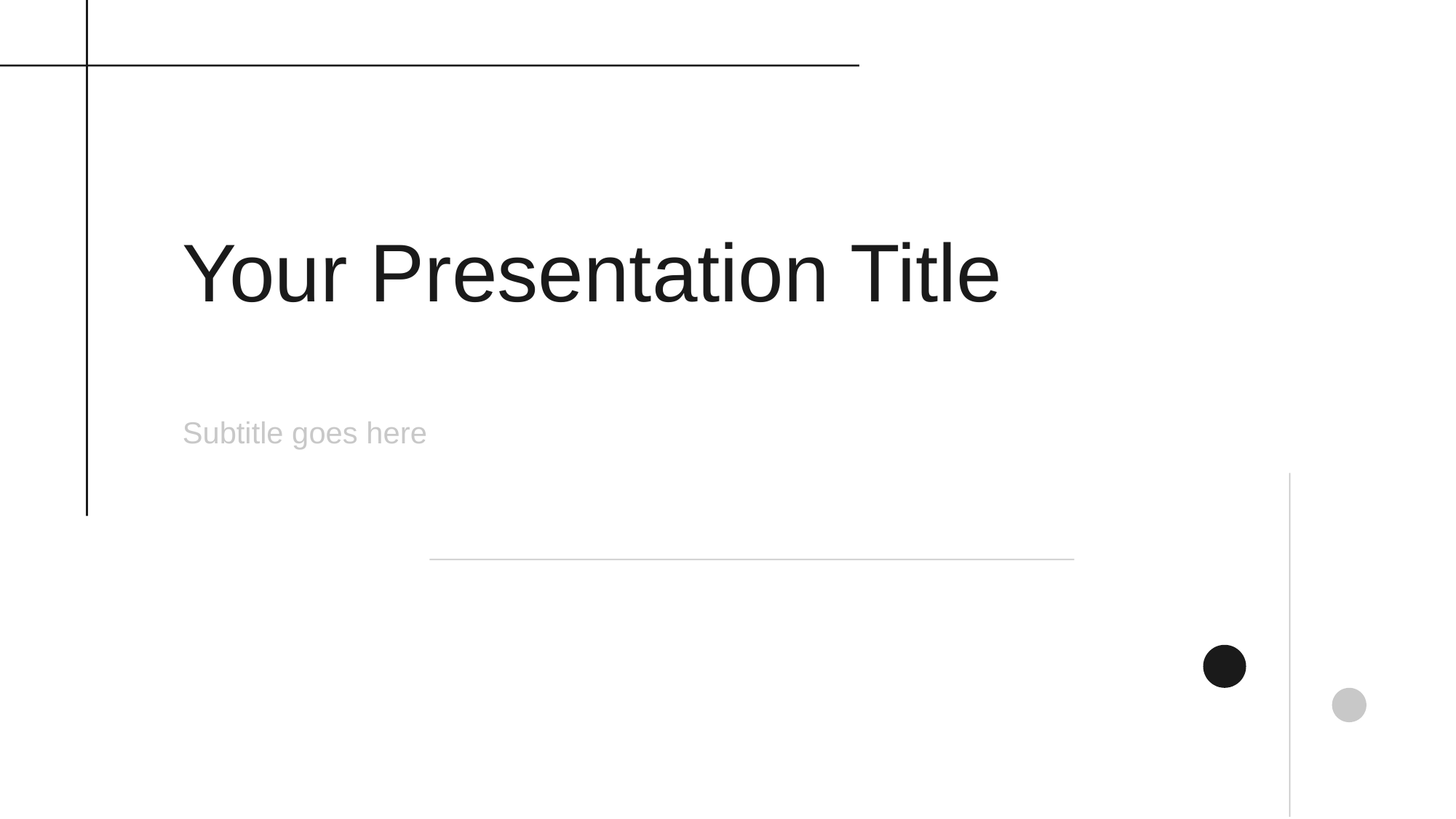

Satisfaction

The Big Idea
02
Your Presentation Title
Growth
3.2x
Subtitle goes here
01

Design

42%

Growth Rate
Strategy
Let's Connect
03
Efficiency Gain
98%
hello@company.com